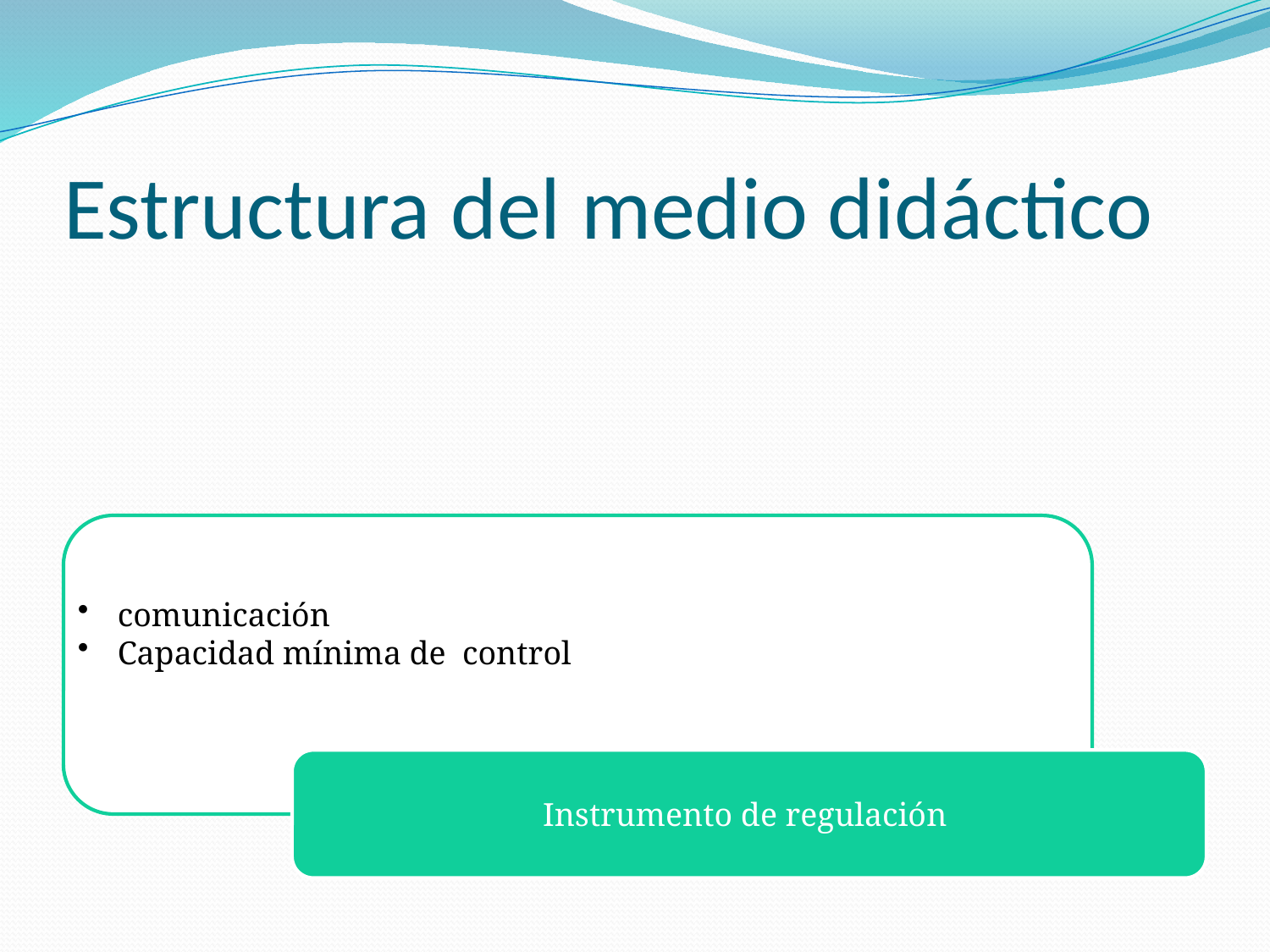

# Estructura del medio didáctico
Instrumento de regulación
comunicación
Capacidad mínima de  control